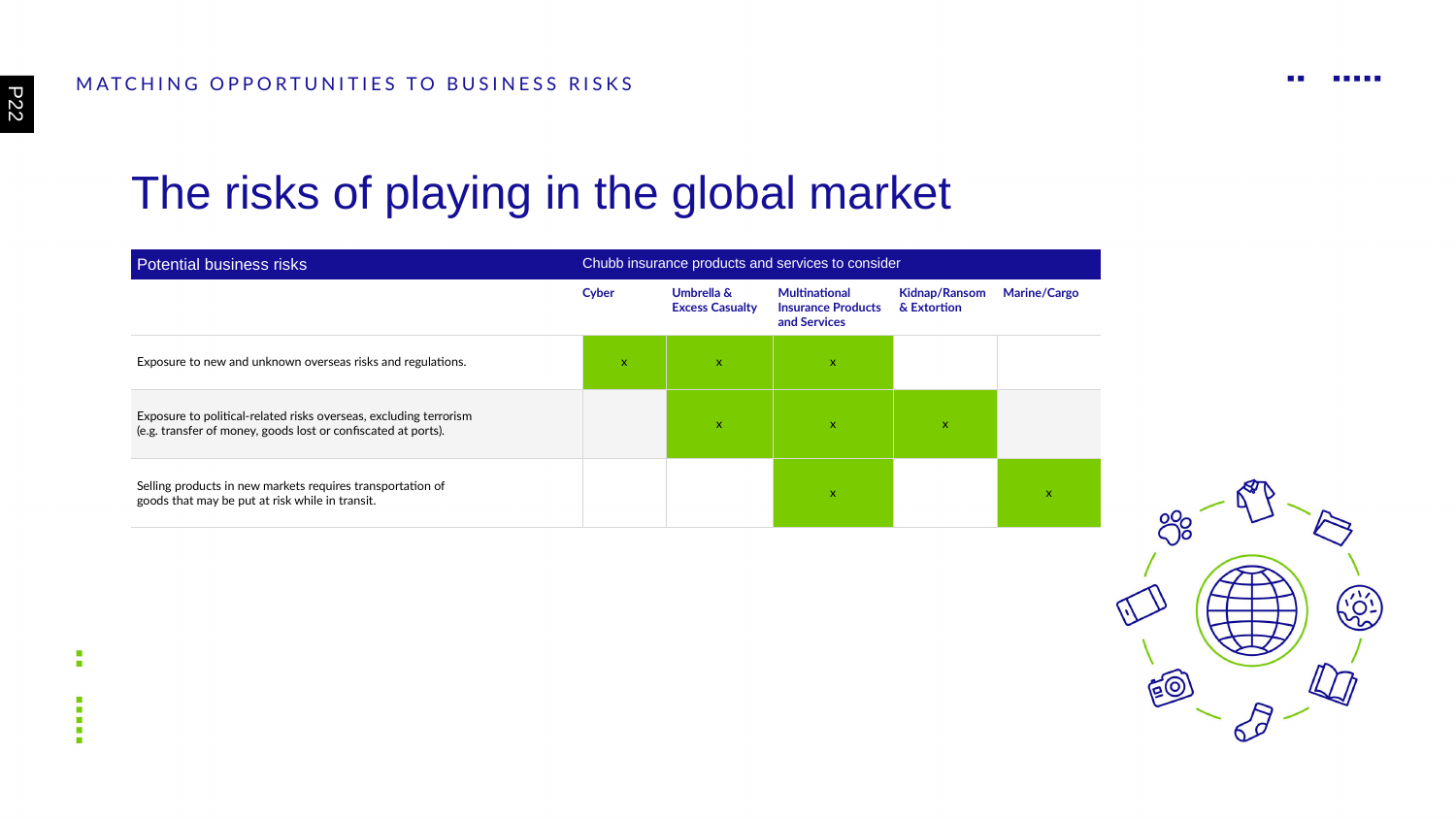

Matching opportunities to business risks
P22
The risks of playing in the global market
| Potential business risks | Chubb insurance products and services to consider |  |  |  |  |
| --- | --- | --- | --- | --- | --- |
|  | Cyber | Umbrella & Excess Casualty | Multinational Insurance Products and Services | Kidnap/Ransom & Extortion | Marine/Cargo |
| Exposure to new and unknown overseas risks and regulations. | x | x | x |  |  |
| Exposure to political-related risks overseas, excluding terrorism (e.g. transfer of money, goods lost or confiscated at ports). |  | x | x | x |  |
| Selling products in new markets requires transportation of goods that may be put at risk while in transit. |  |  | x |  | x |